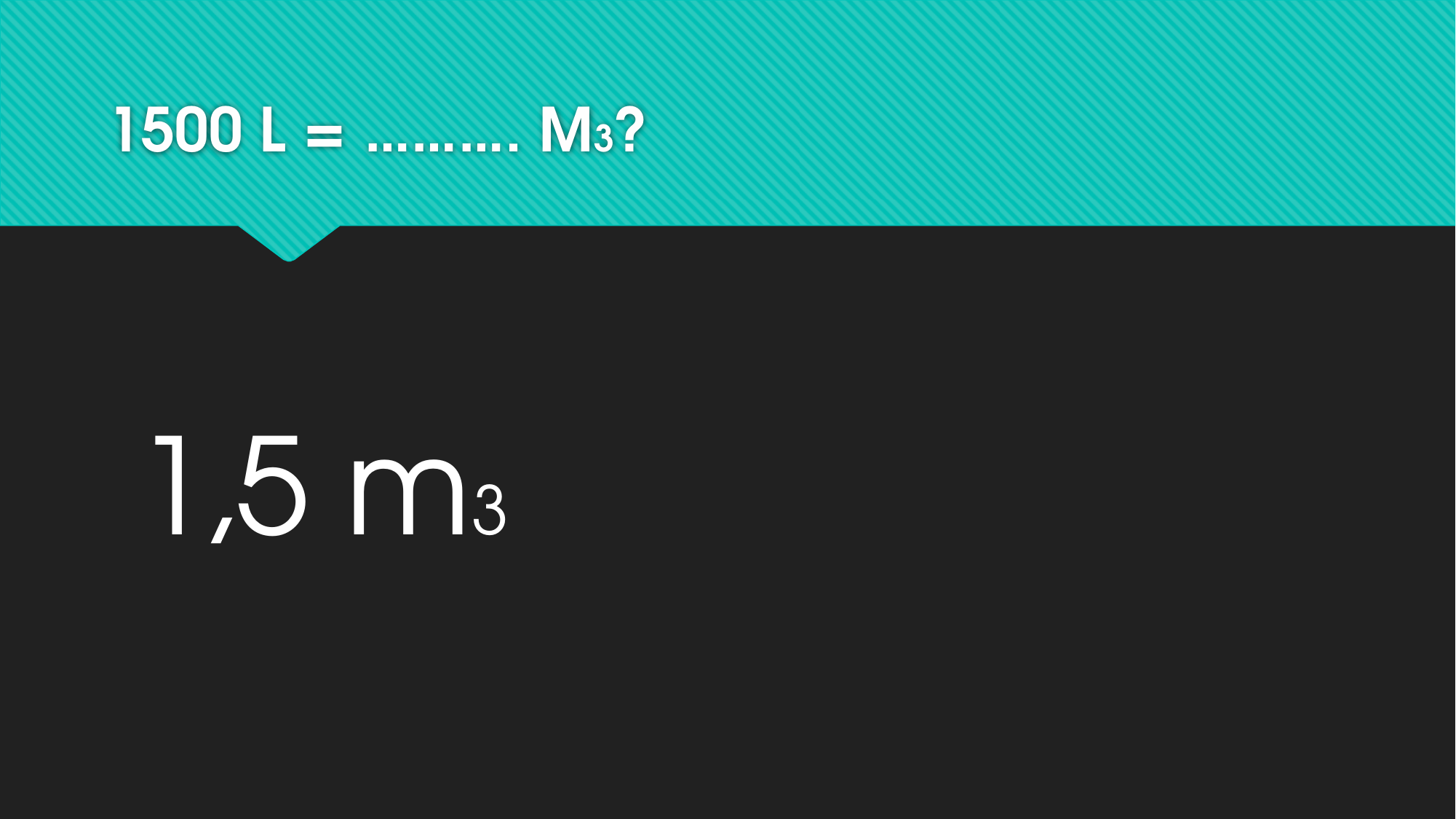

# 1500 L = ………. M3?

1,5 m3